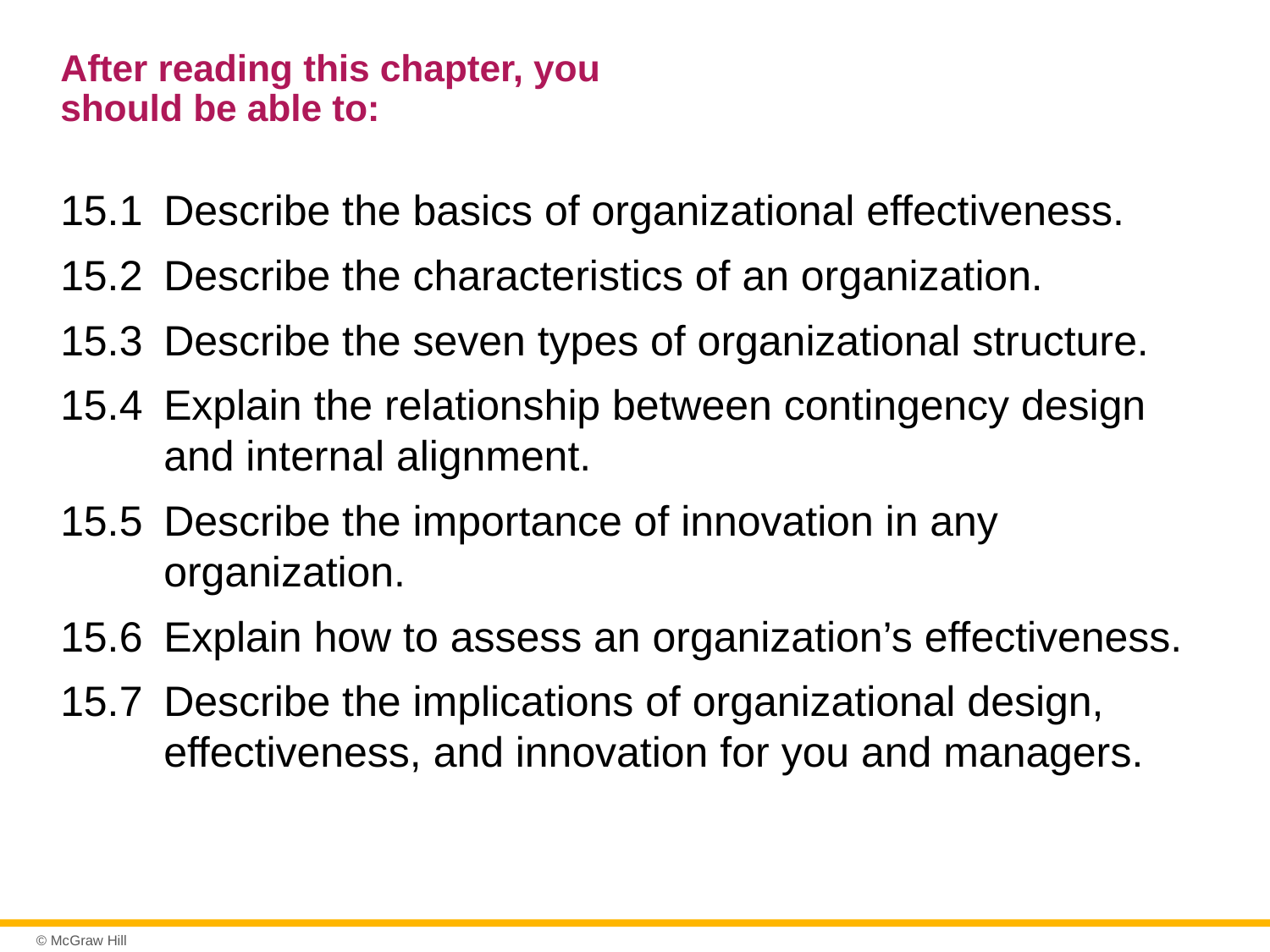

# After reading this chapter, you should be able to:
15.1 	Describe the basics of organizational effectiveness.
15.2 	Describe the characteristics of an organization.
15.3 	Describe the seven types of organizational structure.
15.4 	Explain the relationship between contingency design and internal alignment.
15.5 	Describe the importance of innovation in any organization.
15.6 	Explain how to assess an organization’s effectiveness.
15.7 	Describe the implications of organizational design, effectiveness, and innovation for you and managers.